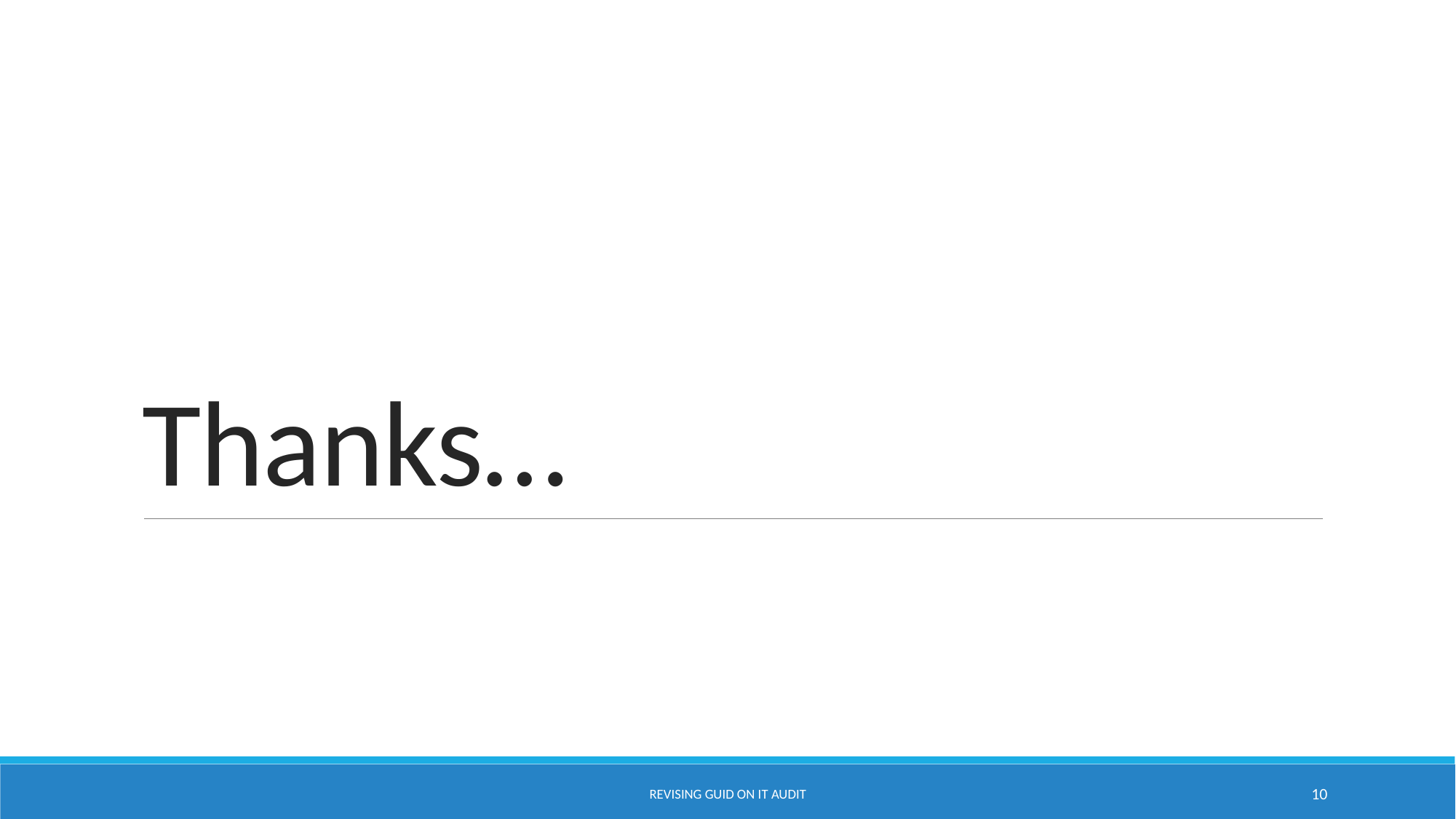

# Thanks…

Revising GUID on IT Audit
10